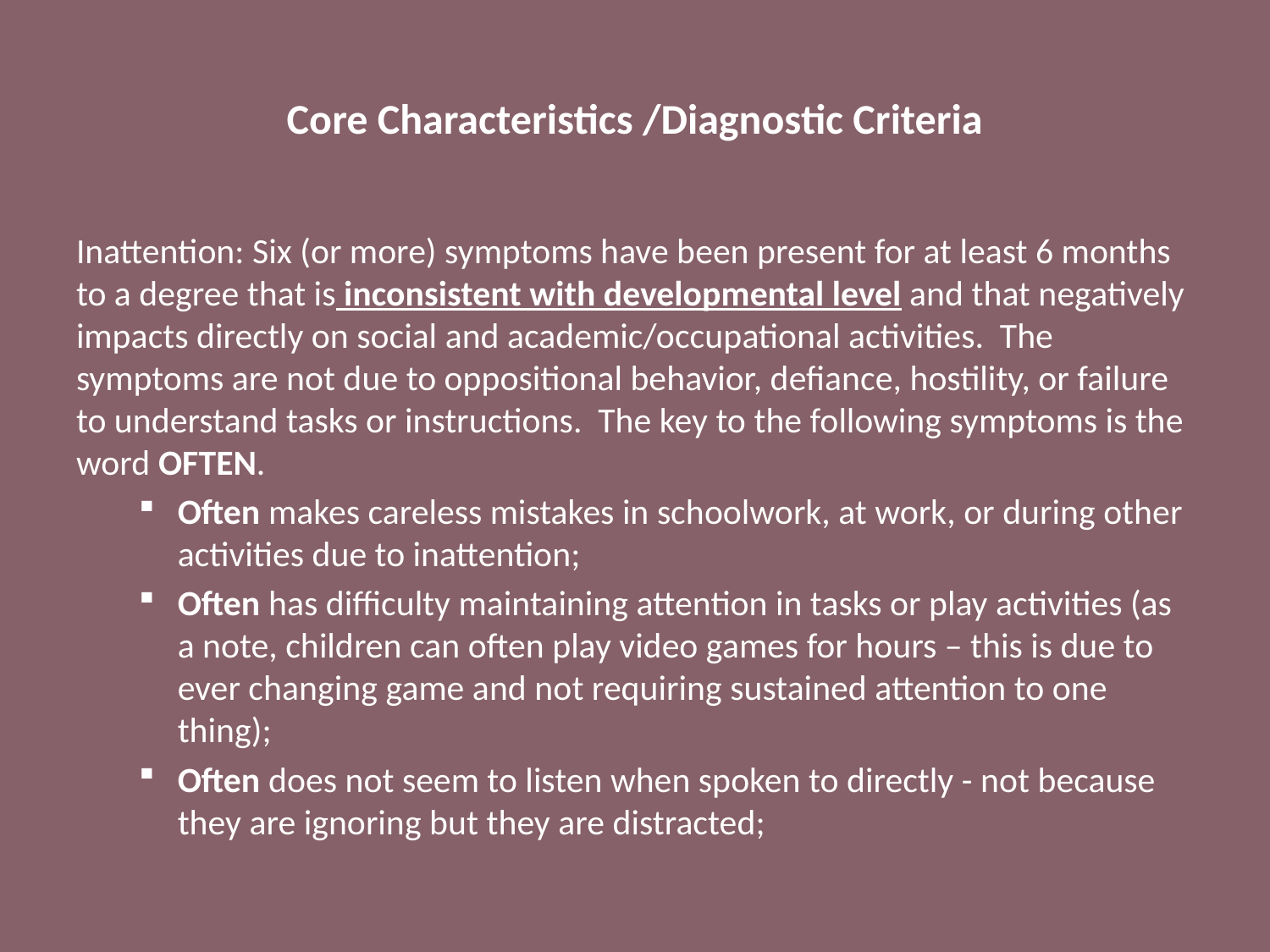

# Core Characteristics /Diagnostic Criteria
Inattention: Six (or more) symptoms have been present for at least 6 months to a degree that is inconsistent with developmental level and that negatively impacts directly on social and academic/occupational activities.  The symptoms are not due to oppositional behavior, defiance, hostility, or failure to understand tasks or instructions.  The key to the following symptoms is the word OFTEN.
Often makes careless mistakes in schoolwork, at work, or during other activities due to inattention;
Often has difficulty maintaining attention in tasks or play activities (as a note, children can often play video games for hours – this is due to ever changing game and not requiring sustained attention to one thing);
Often does not seem to listen when spoken to directly - not because they are ignoring but they are distracted;